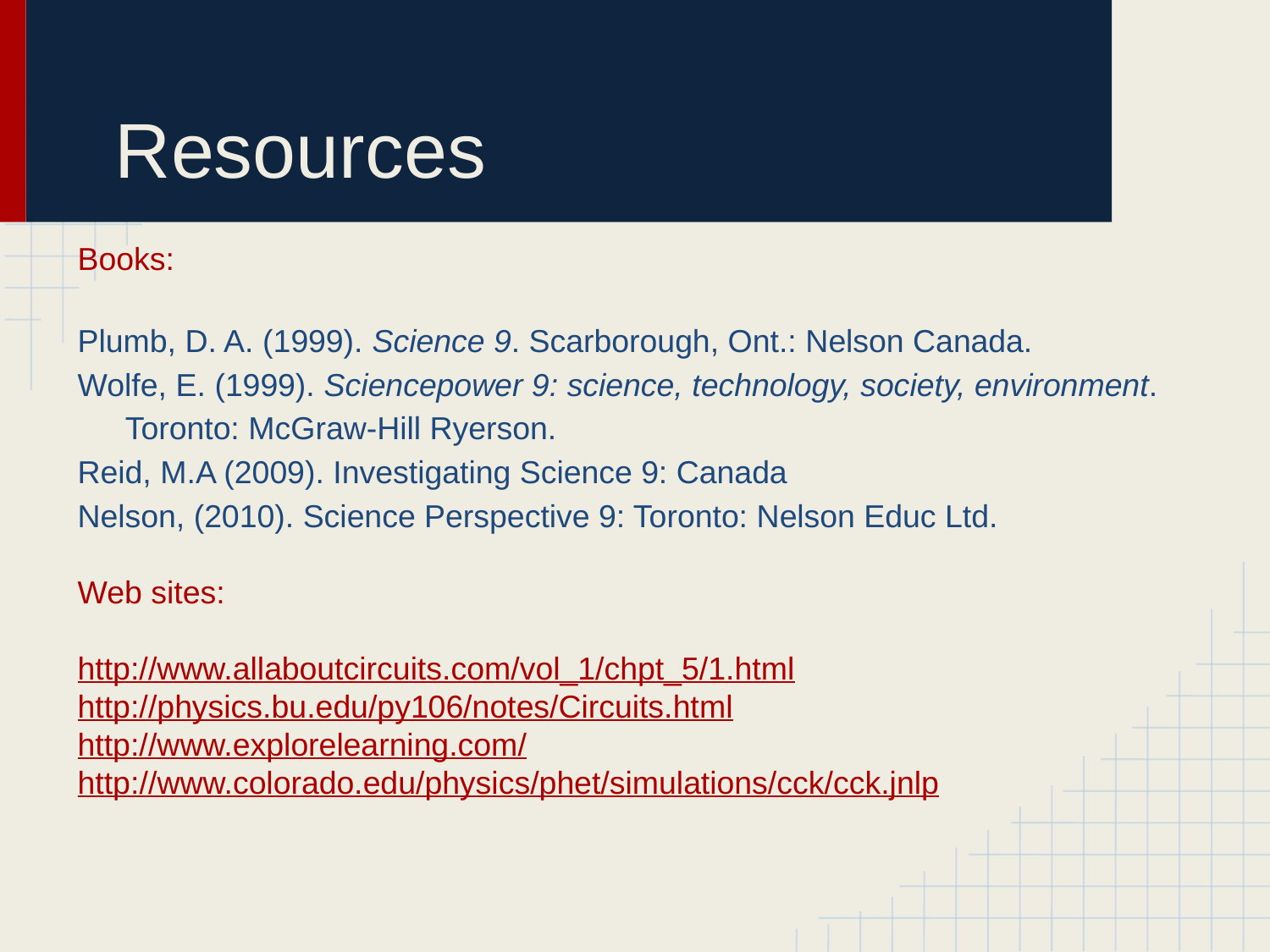

# Resources
Books:

Plumb, D. A. (1999). Science 9. Scarborough, Ont.: Nelson Canada.
Wolfe, E. (1999). Sciencepower 9: science, technology, society, environment. Toronto: McGraw-Hill Ryerson.
Reid, M.A (2009). Investigating Science 9: Canada
Nelson, (2010). Science Perspective 9: Toronto: Nelson Educ Ltd.

Web sites:

http://www.allaboutcircuits.com/vol_1/chpt_5/1.html
http://physics.bu.edu/py106/notes/Circuits.html
http://www.explorelearning.com/
http://www.colorado.edu/physics/phet/simulations/cck/cck.jnlp